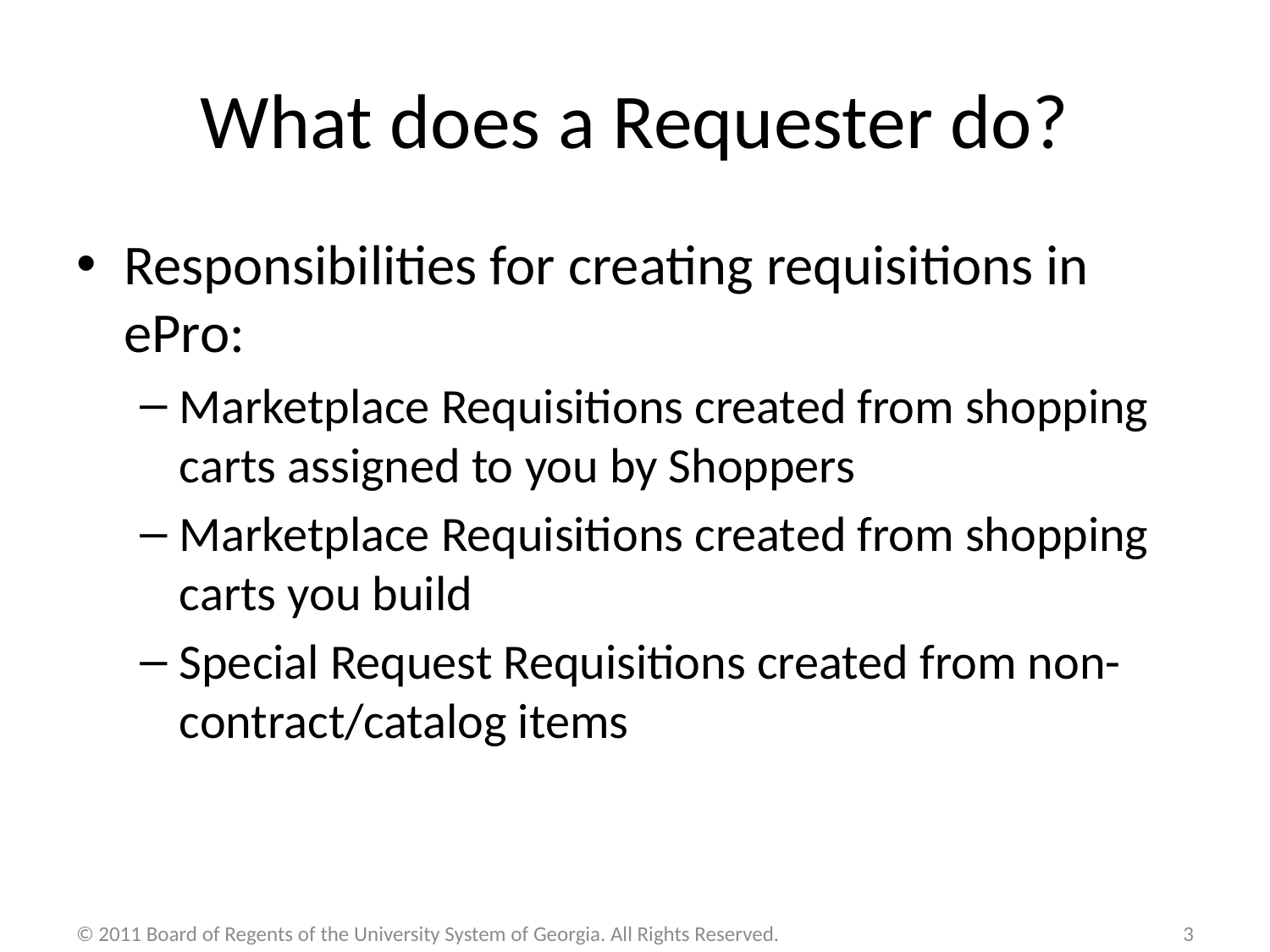

# What does a Requester do?
Responsibilities for creating requisitions in ePro:
Marketplace Requisitions created from shopping carts assigned to you by Shoppers
Marketplace Requisitions created from shopping carts you build
Special Request Requisitions created from non-contract/catalog items
© 2011 Board of Regents of the University System of Georgia. All Rights Reserved.
3